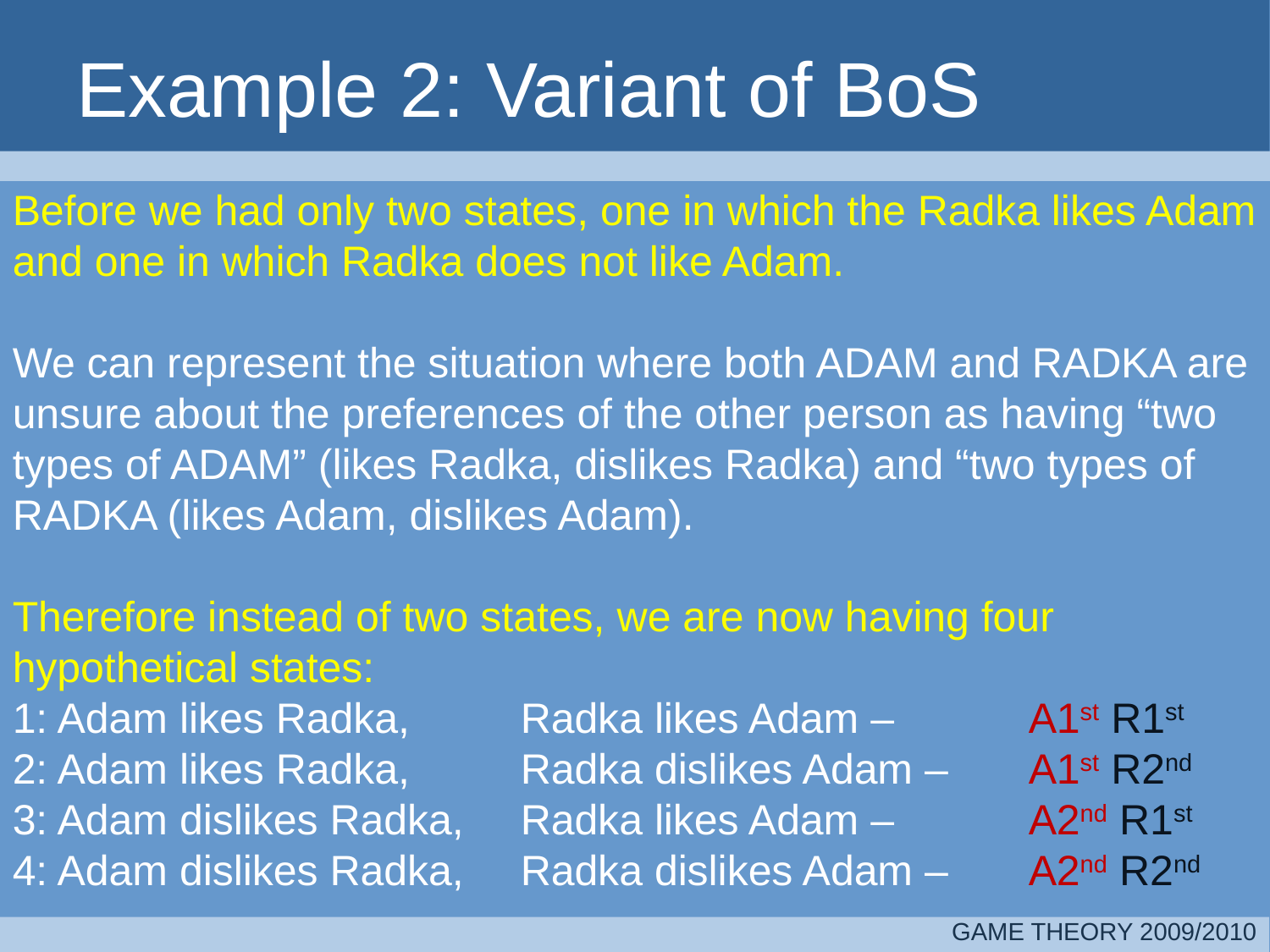

# Example 2: Variant of BoS
Before we had only two states, one in which the Radka likes Adam and one in which Radka does not like Adam.

We can represent the situation where both ADAM and RADKA are unsure about the preferences of the other person as having “two types of ADAM” (likes Radka, dislikes Radka) and “two types of RADKA (likes Adam, dislikes Adam).

Therefore instead of two states, we are now having four hypothetical states:
1: Adam likes Radka, 	Radka likes Adam – 	A1st R1st
2: Adam likes Radka, 	Radka dislikes Adam – 	A1st R2nd
3: Adam dislikes Radka, 	Radka likes Adam – 	A2nd R1st
4: Adam dislikes Radka, 	Radka dislikes Adam – 	A2nd R2nd
GAME THEORY 2009/2010